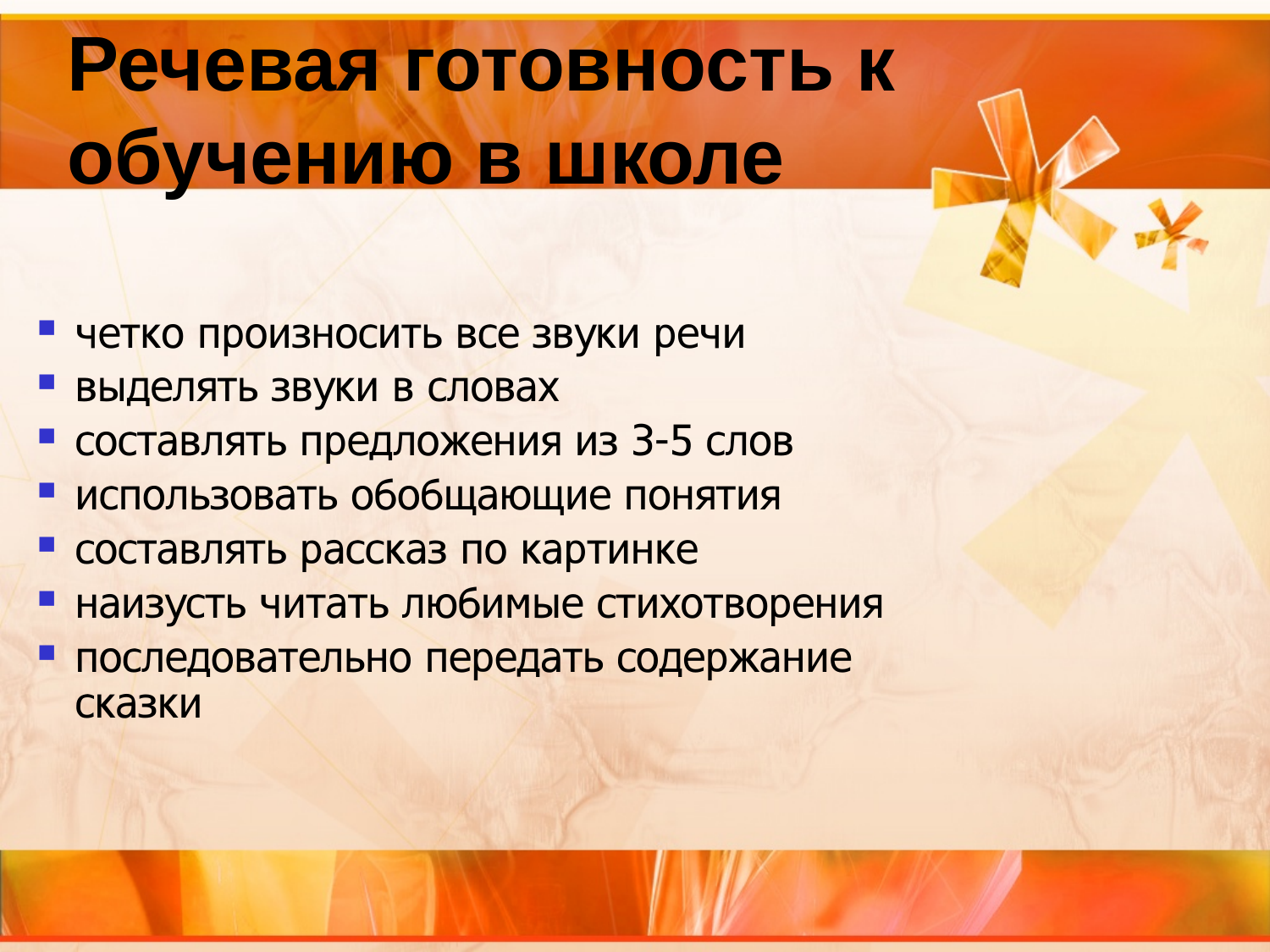

# Речевая готовность к обучению в школе
четко произносить все звуки речи
выделять звуки в словах
составлять предложения из 3-5 слов
использовать обобщающие понятия
составлять рассказ по картинке
наизусть читать любимые стихотворения
последовательно передать содержание сказки